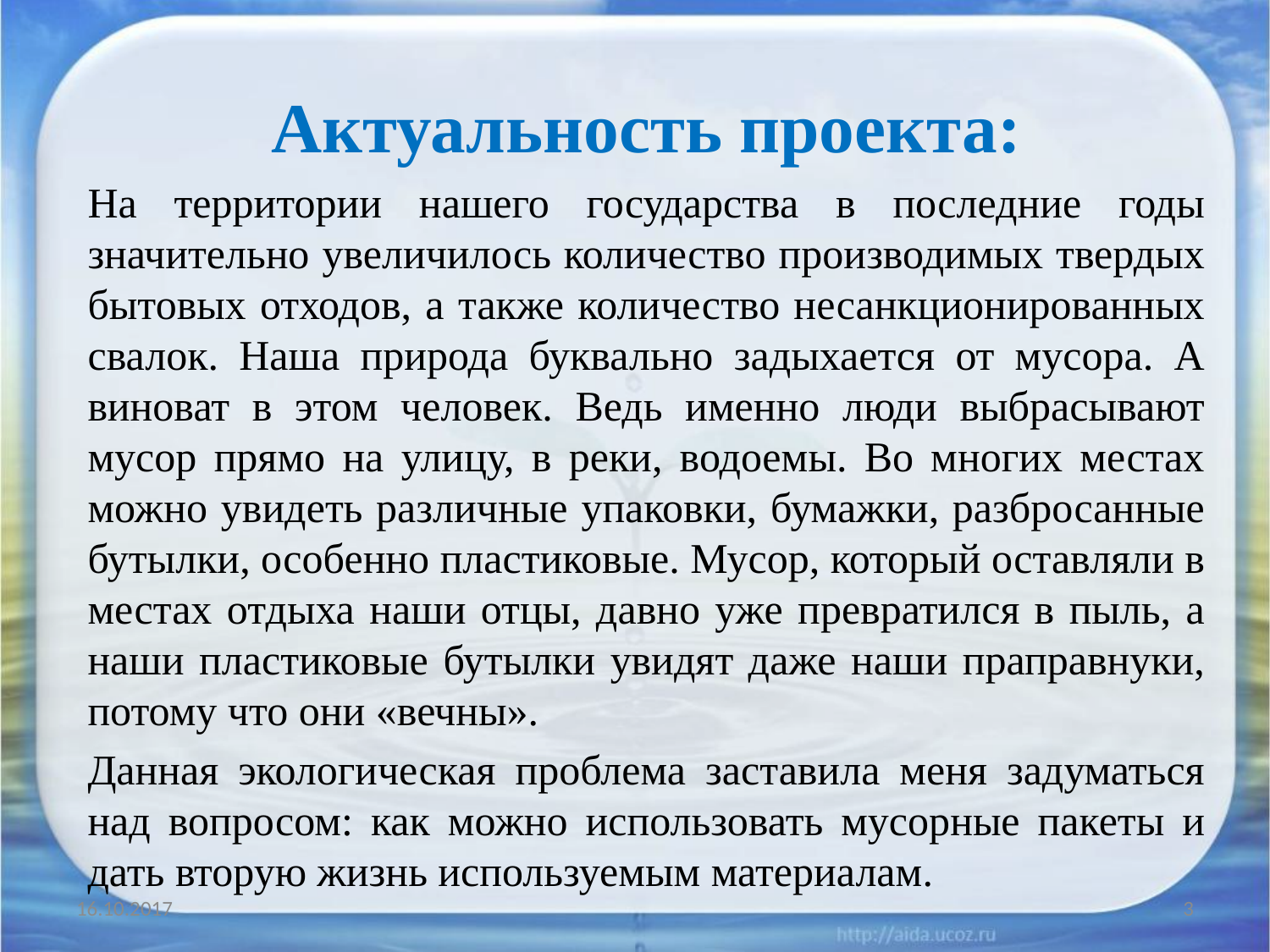

Актуальность проекта:
На территории нашего государства в последние годы значительно увеличилось количество производимых твердых бытовых отходов, а также количество несанкционированных свалок. Наша природа буквально задыхается от мусора. А виноват в этом человек. Ведь именно люди выбрасывают мусор прямо на улицу, в реки, водоемы. Во многих местах можно увидеть различные упаковки, бумажки, разбросанные бутылки, особенно пластиковые. Мусор, который оставляли в местах отдыха наши отцы, давно уже превратился в пыль, а наши пластиковые бутылки увидят даже наши праправнуки, потому что они «вечны».
Данная экологическая проблема заставила меня задуматься над вопросом: как можно использовать мусорные пакеты и дать вторую жизнь используемым материалам.
16.10.2017
3